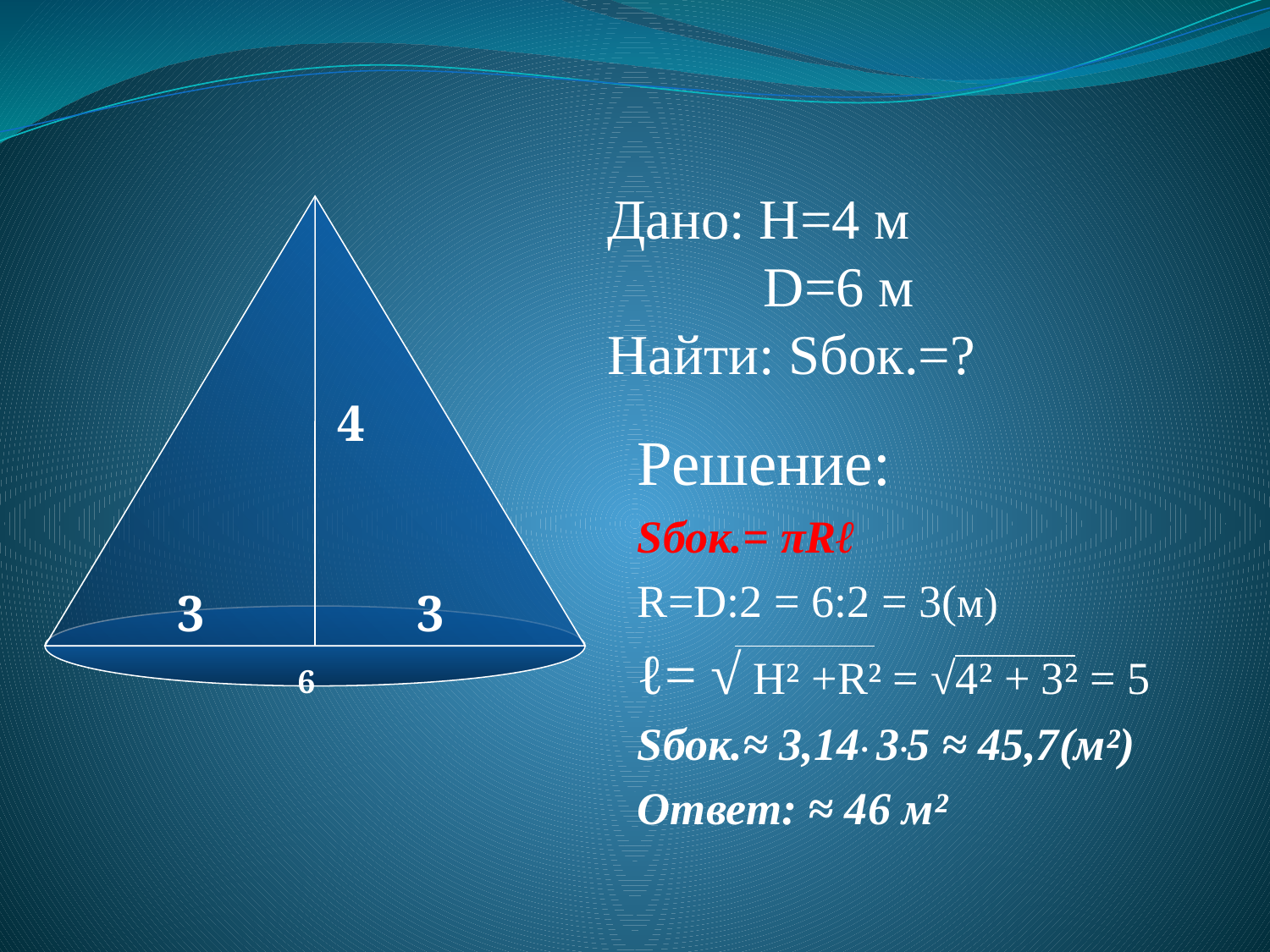

Дано: Н=4 м
           D=6 м
Найти: Sбок.=?

4
Решение:
Sбок.= πRℓ
R=D:2 = 6:2 = 3(м)
ℓ= √ Н² +R² = √4² + 3² = 5
Sбок.≈ 3,14· 3·5 ≈ 45,7(м²)
Ответ: ≈ 46 м²
3
3

6